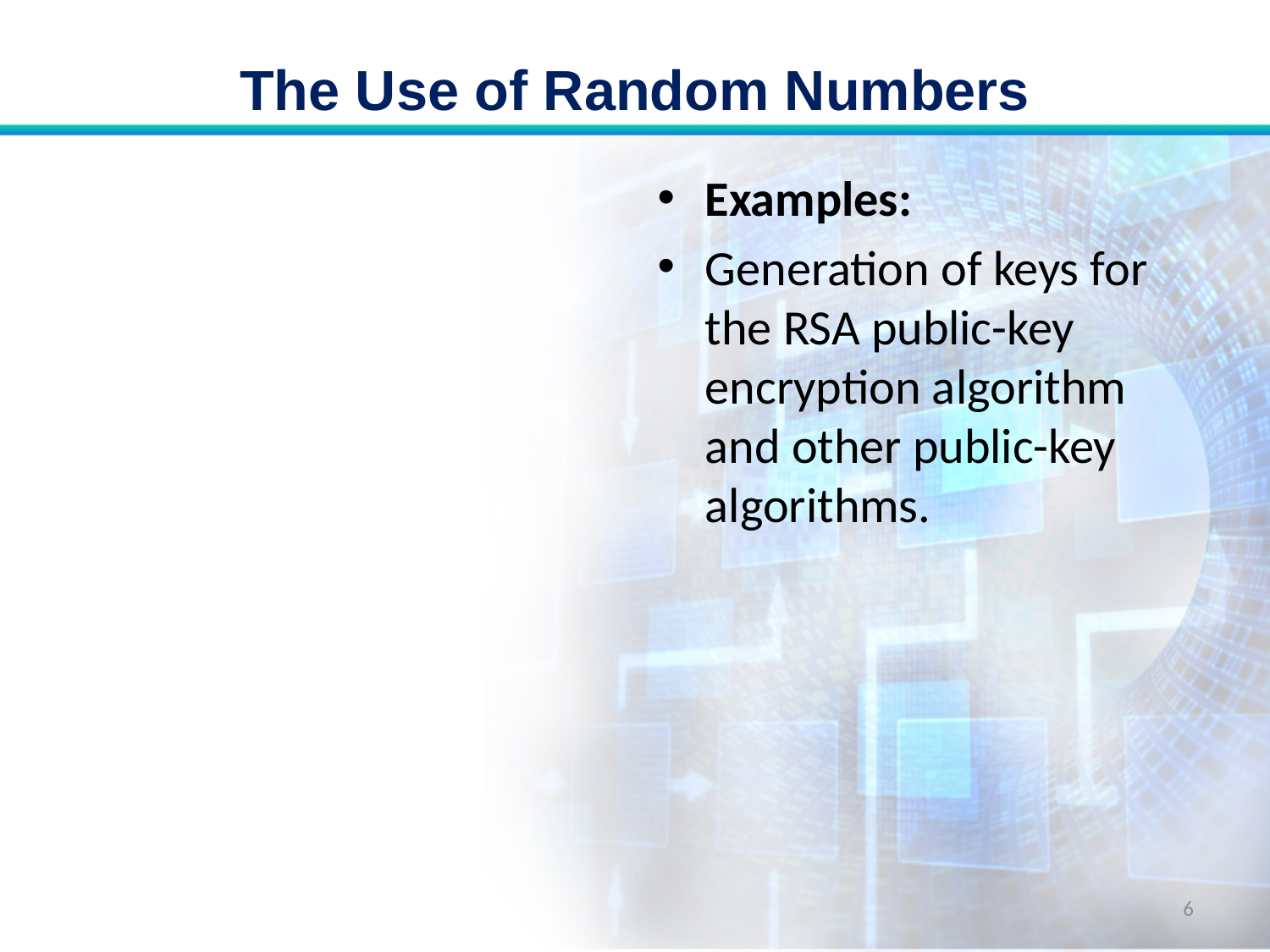

# The Use of Random Numbers
Examples:
Generation of keys for the RSA public-key encryption algorithm and other public-key algorithms.

6